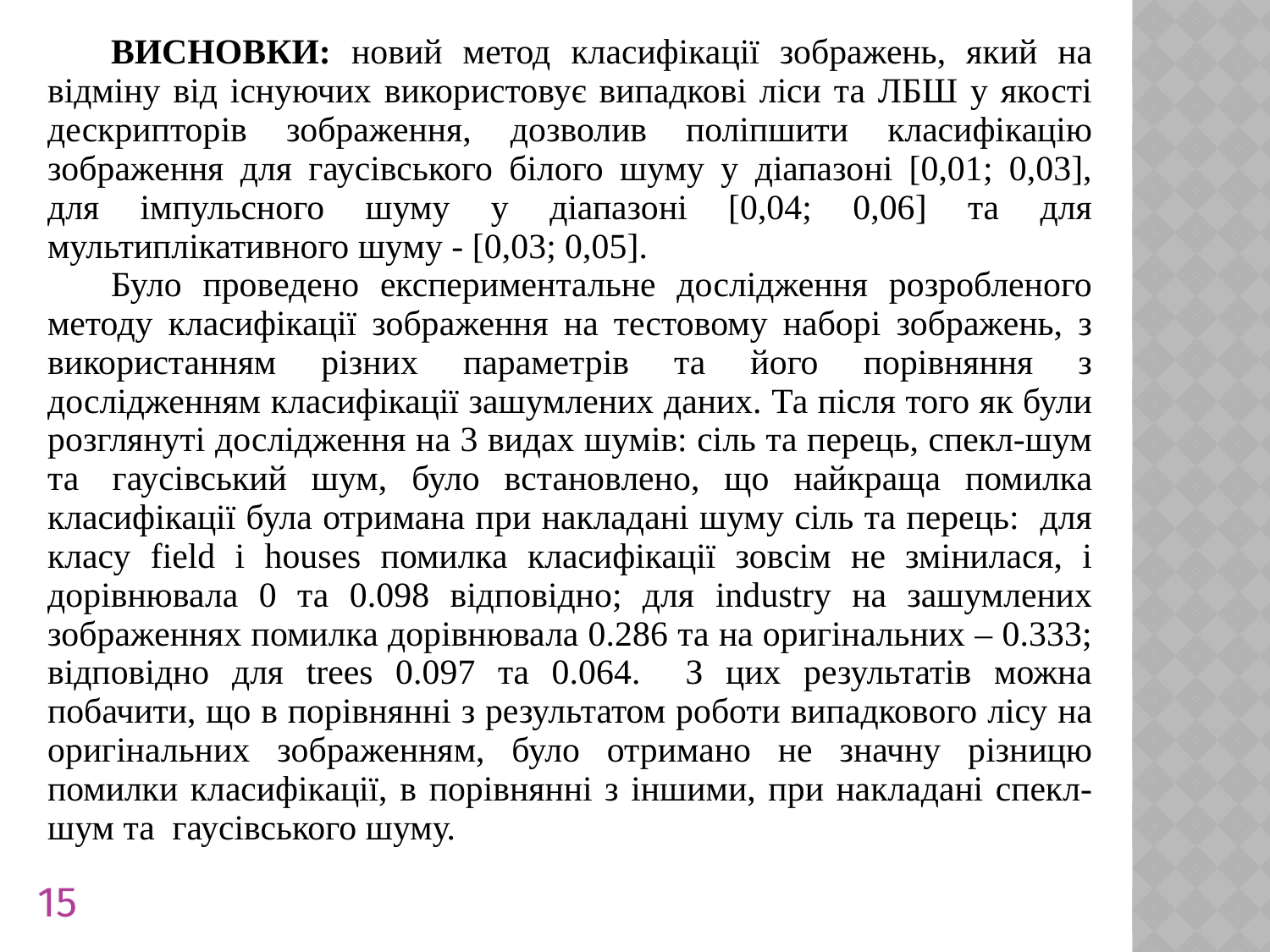

ВИСНОВКИ: новий метод класифікації зображень, який на відміну від існуючих використовує випадкові ліси та ЛБШ у якості дескрипторів зображення, дозволив поліпшити класифікацію зображення для гаусівського білого шуму у діапазоні [0,01; 0,03], для імпульсного шуму у діапазоні [0,04; 0,06] та для мультиплікативного шуму - [0,03; 0,05].
Було проведено експериментальне дослідження розробленого методу класифікації зображення на тестовому наборі зображень, з використанням різних параметрів та його порівняння з дослідженням класифікації зашумлених даних. Та після того як були розглянуті дослідження на 3 видах шумів: сіль та перець, спекл-шум та  гаусівський шум, було встановлено, що найкраща помилка класифікації була отримана при накладані шуму сіль та перець:  для класу field і houses помилка класифікації зовсім не змінилася, і дорівнювала 0 та 0.098 відповідно; для industry на зашумлених зображеннях помилка дорівнювала 0.286 та на оригінальних – 0.333; відповідно для trees 0.097 та 0.064.  З цих результатів можна побачити, що в порівнянні з результатом роботи випадкового лісу на оригінальних зображенням, було отримано не значну різницю помилки класифікації, в порівнянні з іншими, при накладані спекл-шум та  гаусівського шуму.
15